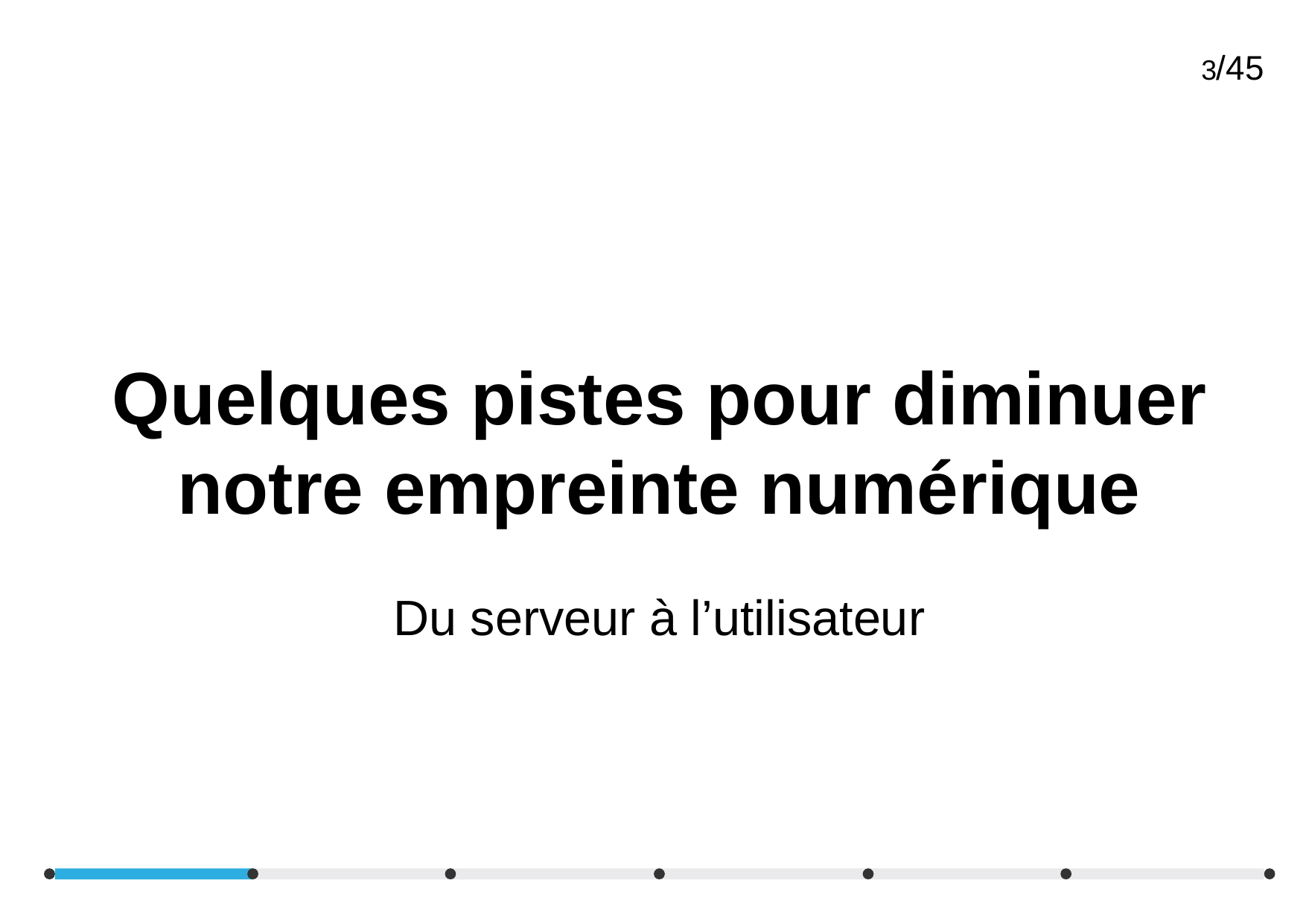

# 3/45
Quelques pistes pour diminuer notre empreinte numérique
Du serveur à l’utilisateur